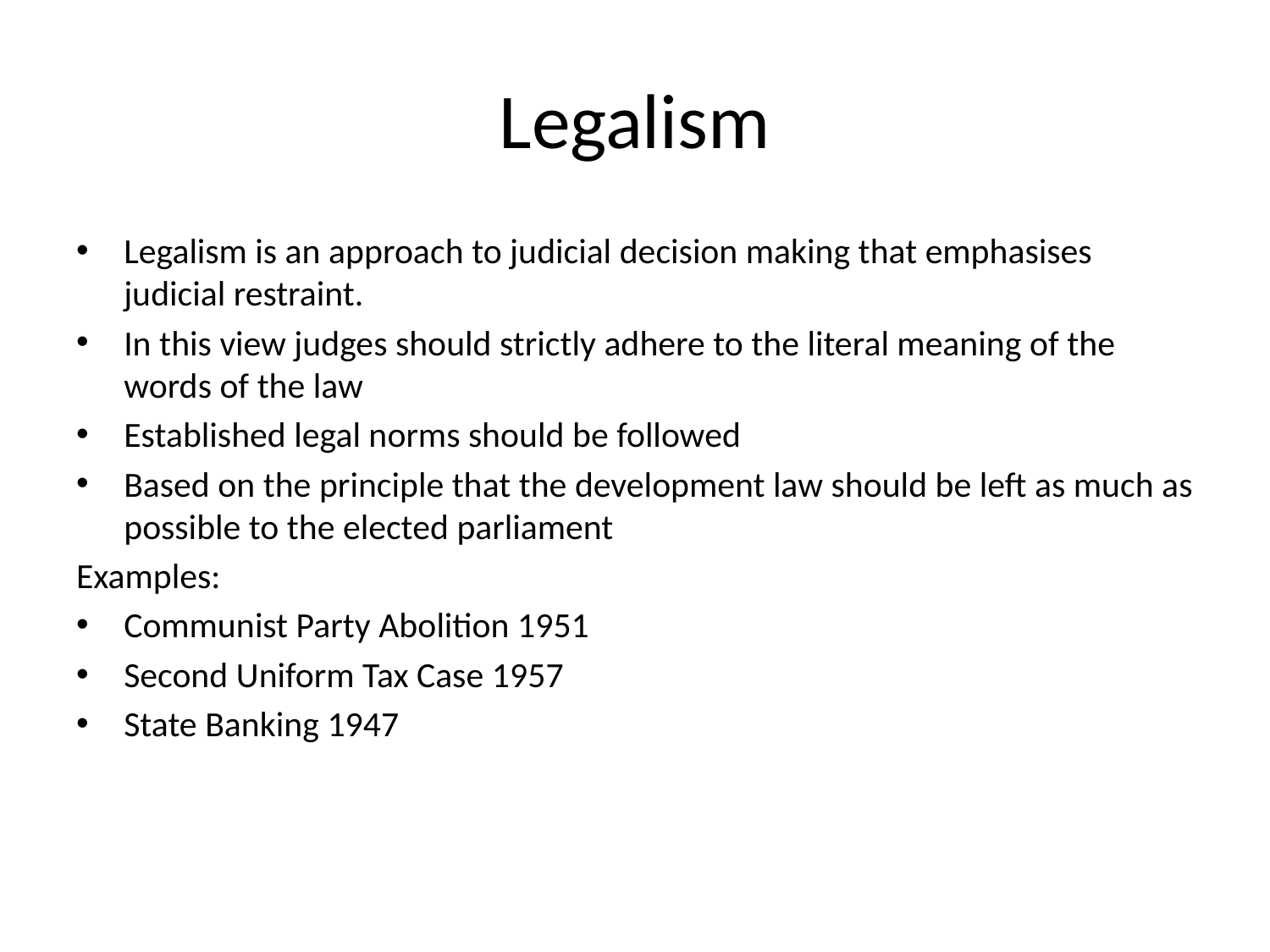

# Legalism
Legalism is an approach to judicial decision making that emphasises judicial restraint.
In this view judges should strictly adhere to the literal meaning of the words of the law
Established legal norms should be followed
Based on the principle that the development law should be left as much as possible to the elected parliament
Examples:
Communist Party Abolition 1951
Second Uniform Tax Case 1957
State Banking 1947